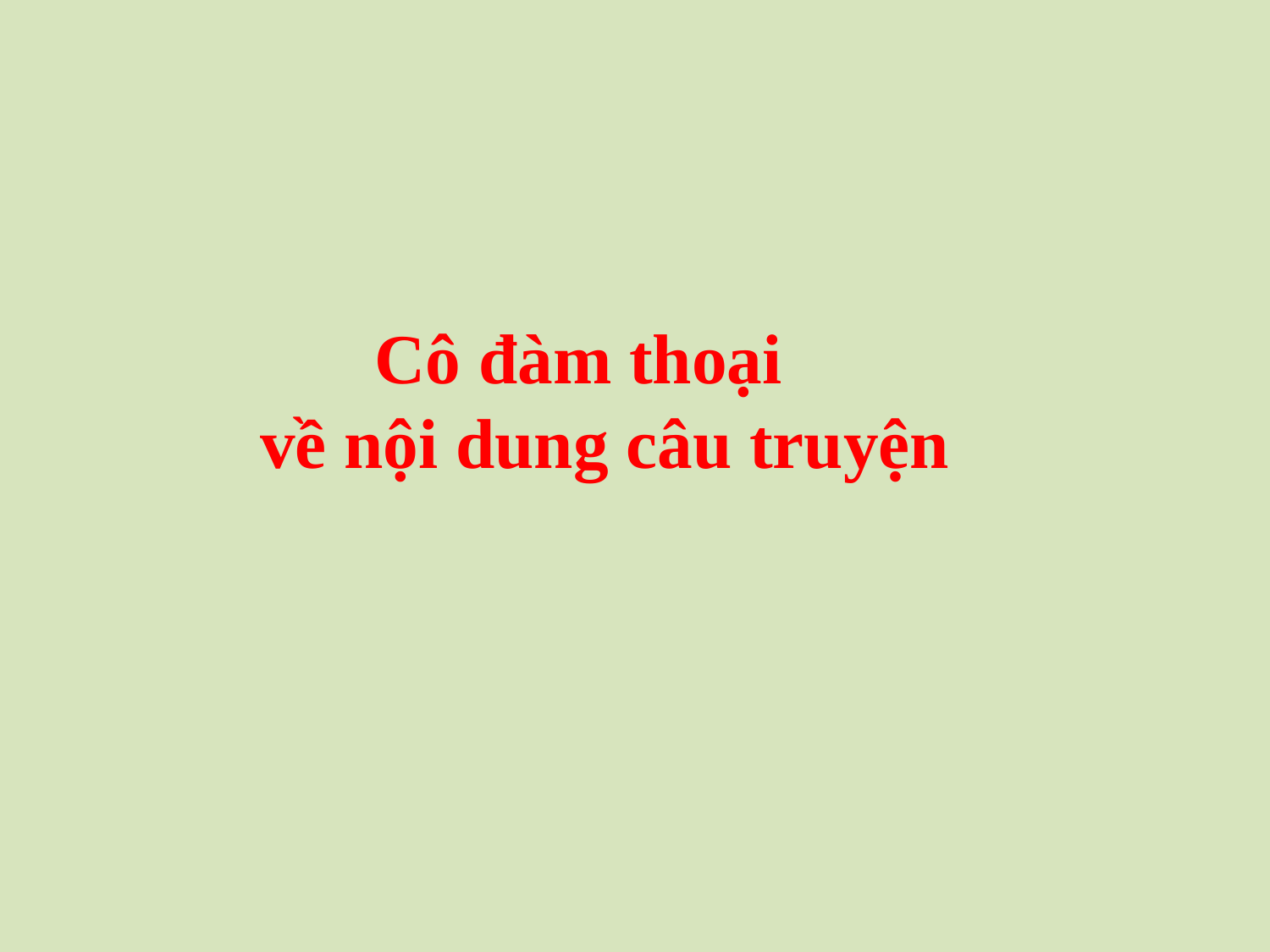

Cô đàm thoại
  về nội dung câu truyện